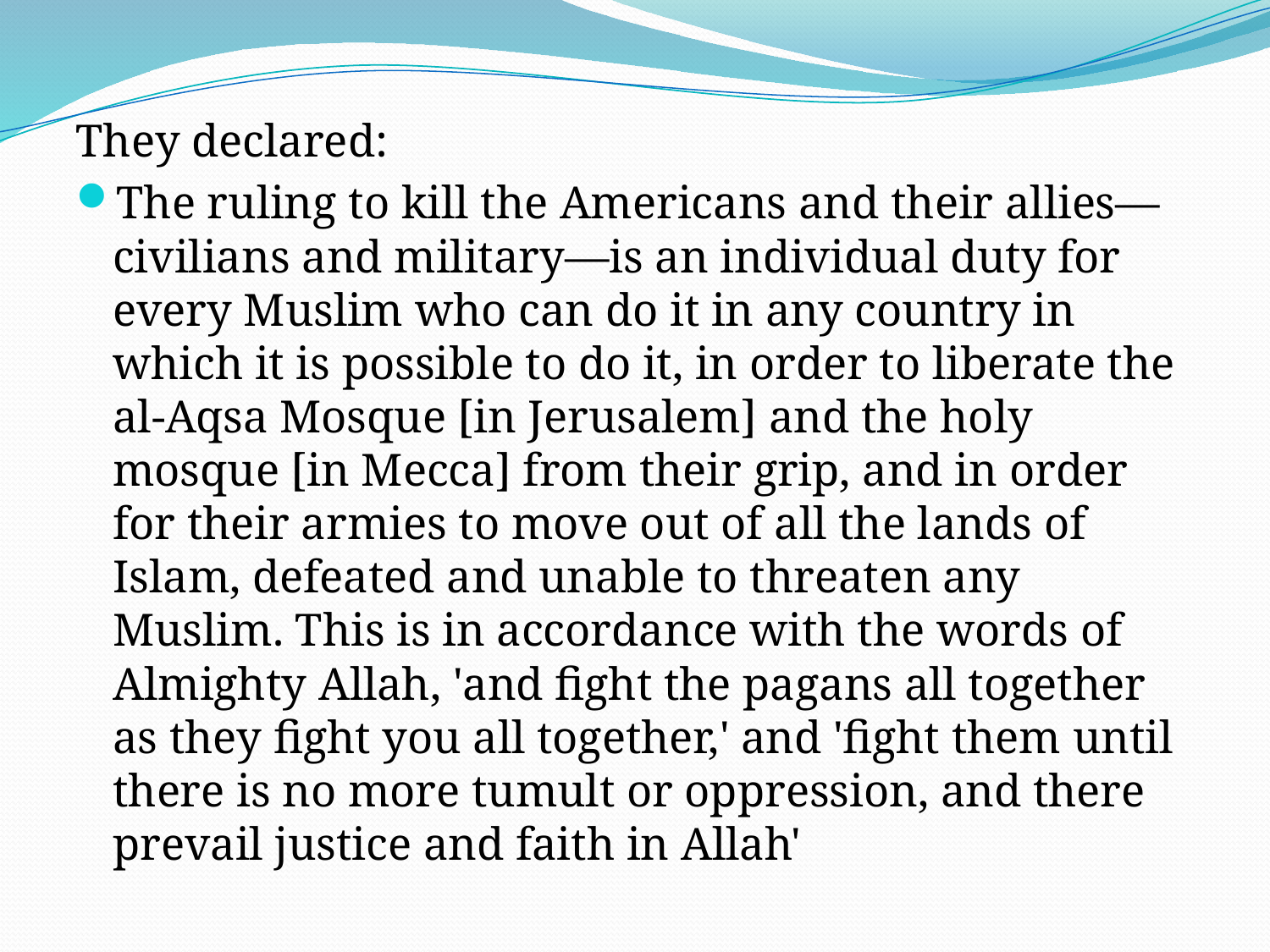

They declared:
The ruling to kill the Americans and their allies—civilians and military—is an individual duty for every Muslim who can do it in any country in which it is possible to do it, in order to liberate the al-Aqsa Mosque [in Jerusalem] and the holy mosque [in Mecca] from their grip, and in order for their armies to move out of all the lands of Islam, defeated and unable to threaten any Muslim. This is in accordance with the words of Almighty Allah, 'and fight the pagans all together as they fight you all together,' and 'fight them until there is no more tumult or oppression, and there prevail justice and faith in Allah'